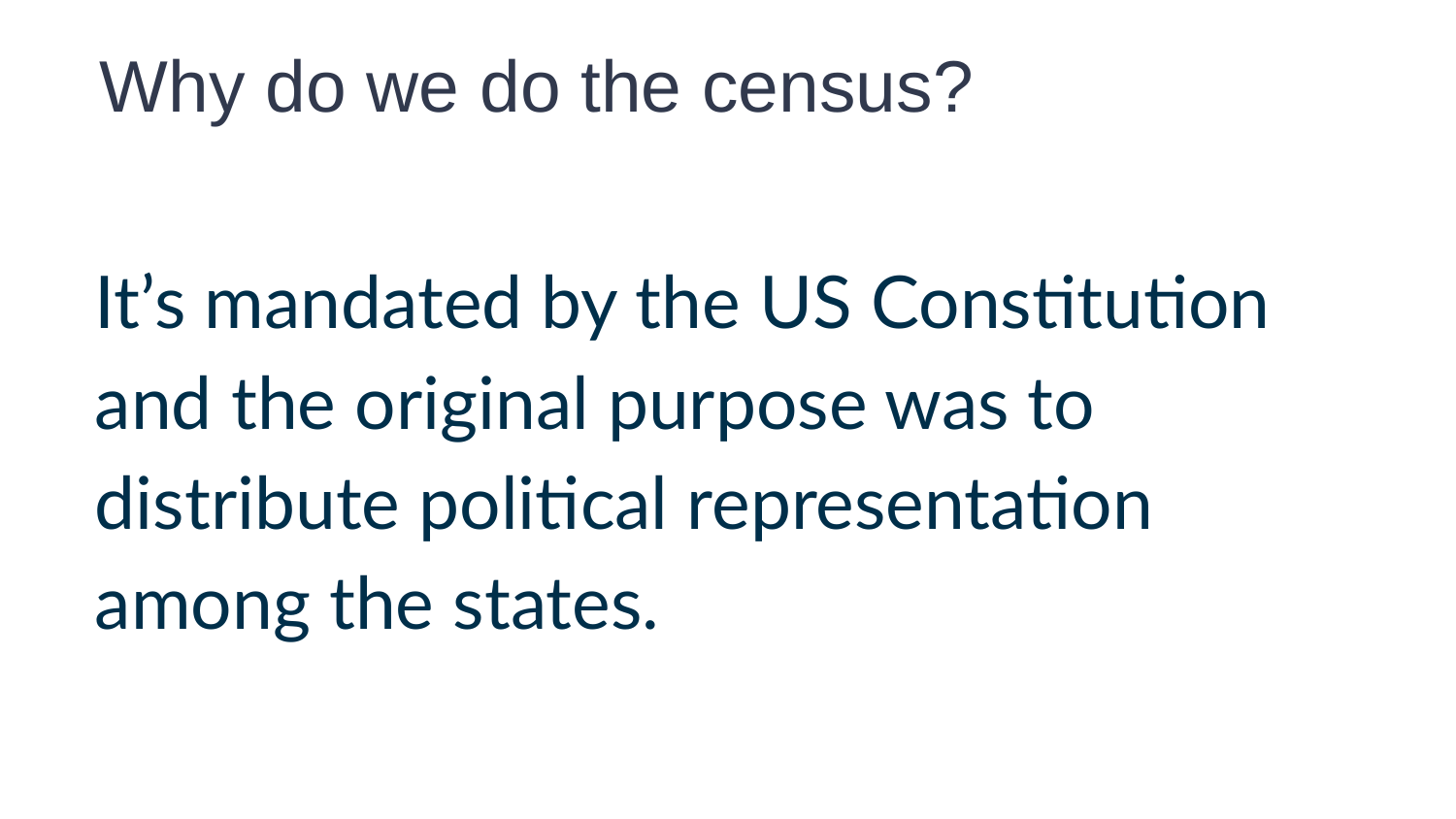

Why do we do the census?

It’s mandated by the US Constitution and the original purpose was to distribute political representation among the states.